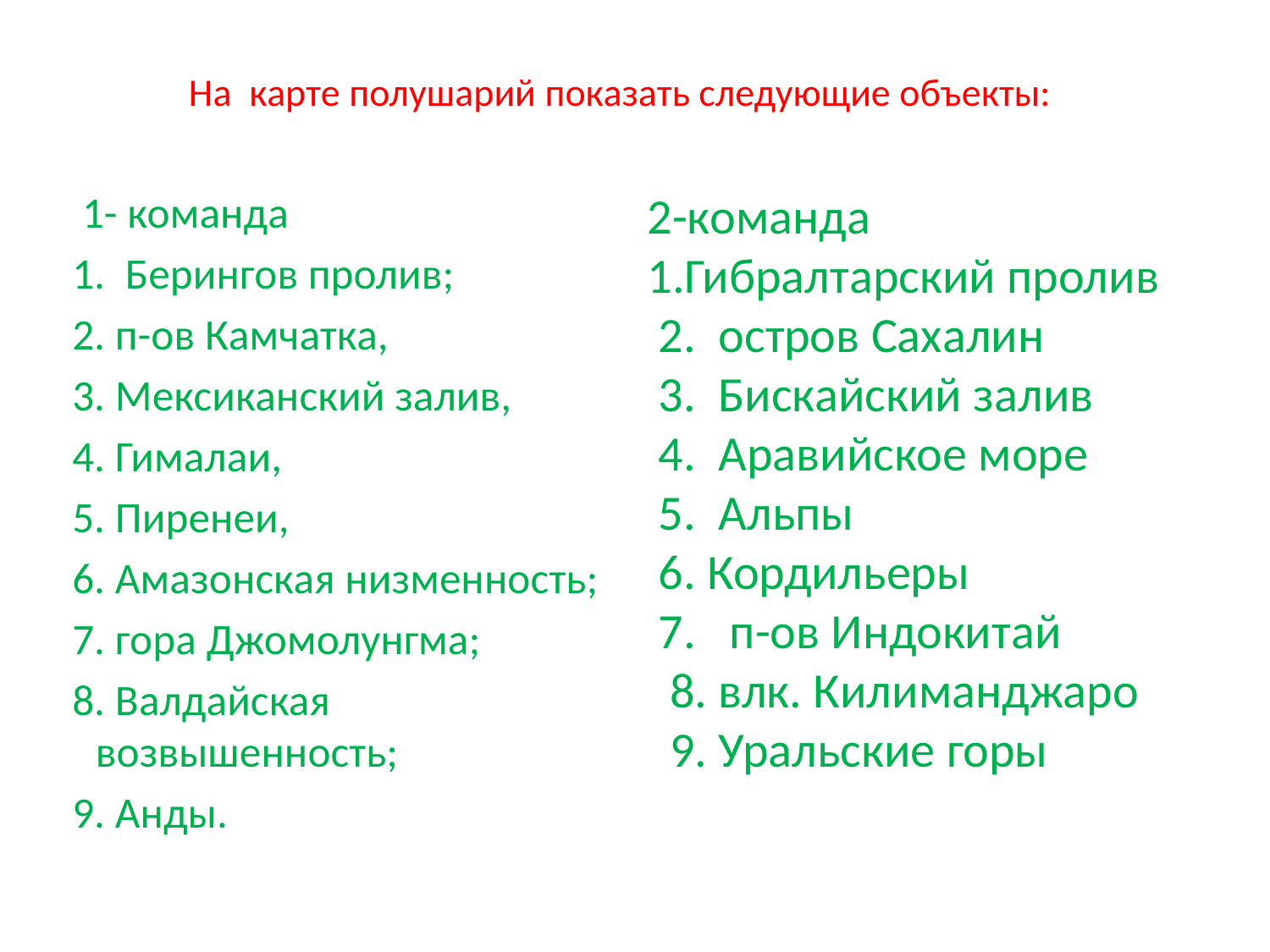

# На  карте полушарий показать следующие объекты:
   1- команда
  1.  Берингов пролив;
  2. п-ов Камчатка,
  3. Мексиканский залив,
  4. Гималаи,
  5. Пиренеи,
  6. Амазонская низменность;
  7. гора Джомолунгма;
  8. Валдайская возвышенность;
  9. Анды.

2-команда
1.Гибралтарский пролив
 2.  остров Сахалин
 3.  Бискайский залив
 4.  Аравийское море
 5.  Альпы
 6. Кордильеры
 7.   п-ов Индокитай
  8. влк. Килиманджаро
  9. Уральские горы